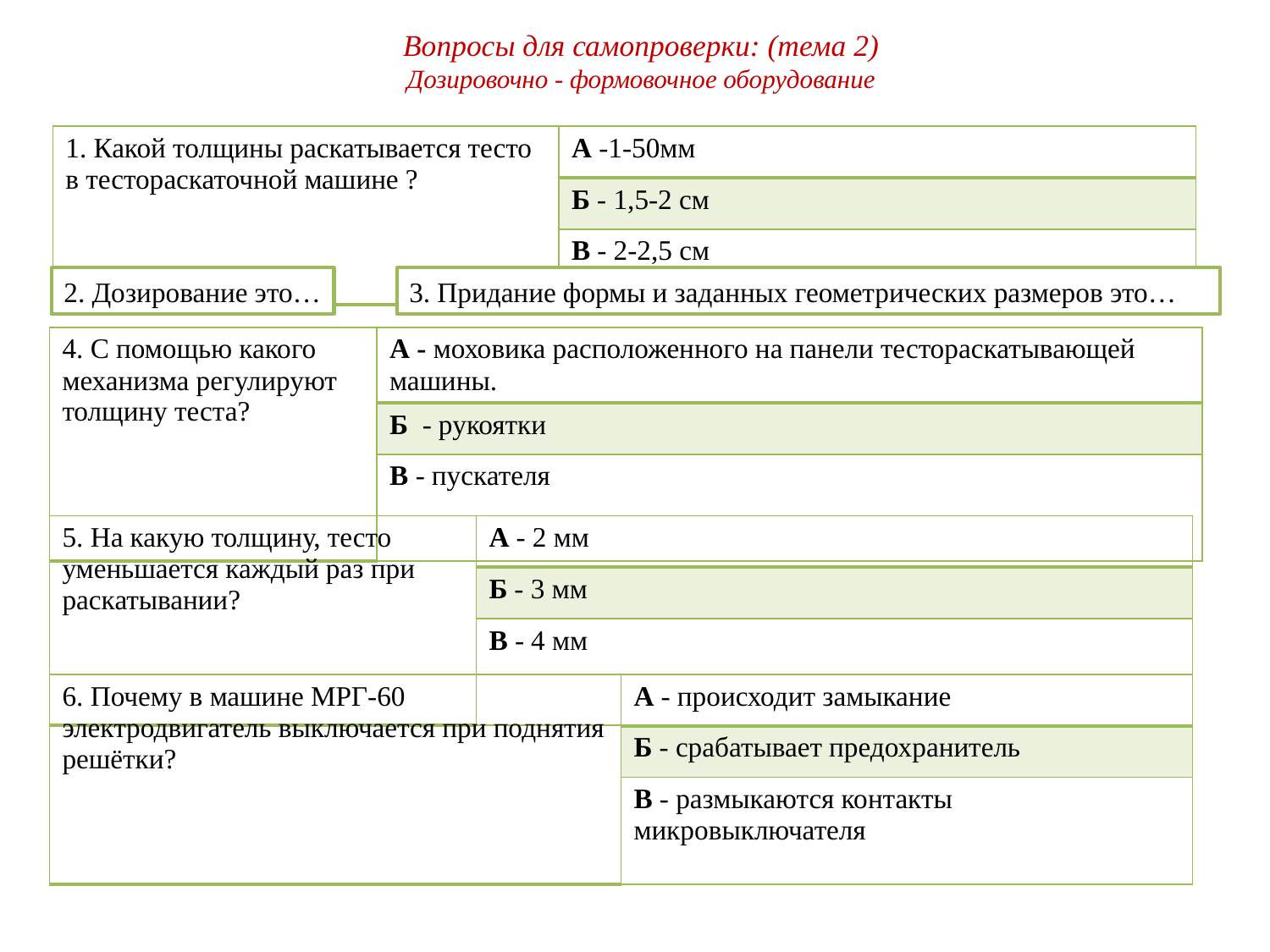

# Вопросы для самопроверки: (тема 2) Дозировочно - формовочное оборудование
| 1. Какой толщины раскатывается тесто в тестораскаточной машине ? | А -1-50мм |
| --- | --- |
|  | Б - 1,5-2 см |
|  | В - 2-2,5 см |
2. Дозирование это…
3. Придание формы и заданных геометрических размеров это…
| 4. С помощью какого механизма регулируют толщину теста? | А - моховика расположенного на панели тестораскатывающей машины. |
| --- | --- |
|  | Б - рукоятки |
|  | В - пускателя |
| 5. На какую толщину, тесто уменьшается каждый раз при раскатывании? | А - 2 мм |
| --- | --- |
|  | Б - 3 мм |
|  | В - 4 мм |
| 6. Почему в машине МРГ-60 электродвигатель выключается при поднятия решётки? | А - происходит замыкание |
| --- | --- |
|  | Б - срабатывает предохранитель |
|  | В - размыкаются контакты микровыключателя |